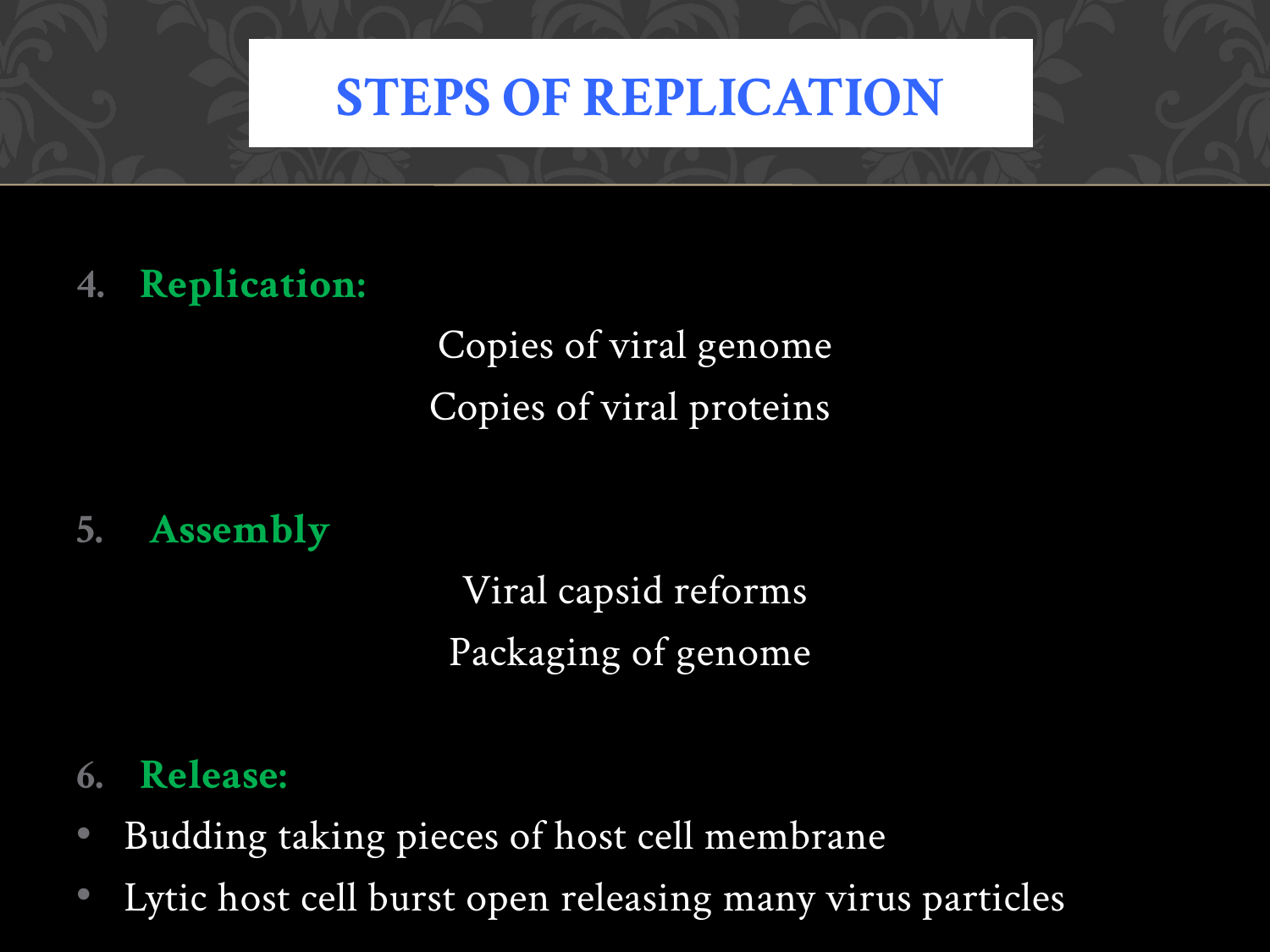

# Steps of replication

Replication:
Copies of viral genome
Copies of viral proteins

 Assembly
Viral capsid reforms
Packaging of genome

Release:
Budding taking pieces of host cell membrane
Lytic host cell burst open releasing many virus particles